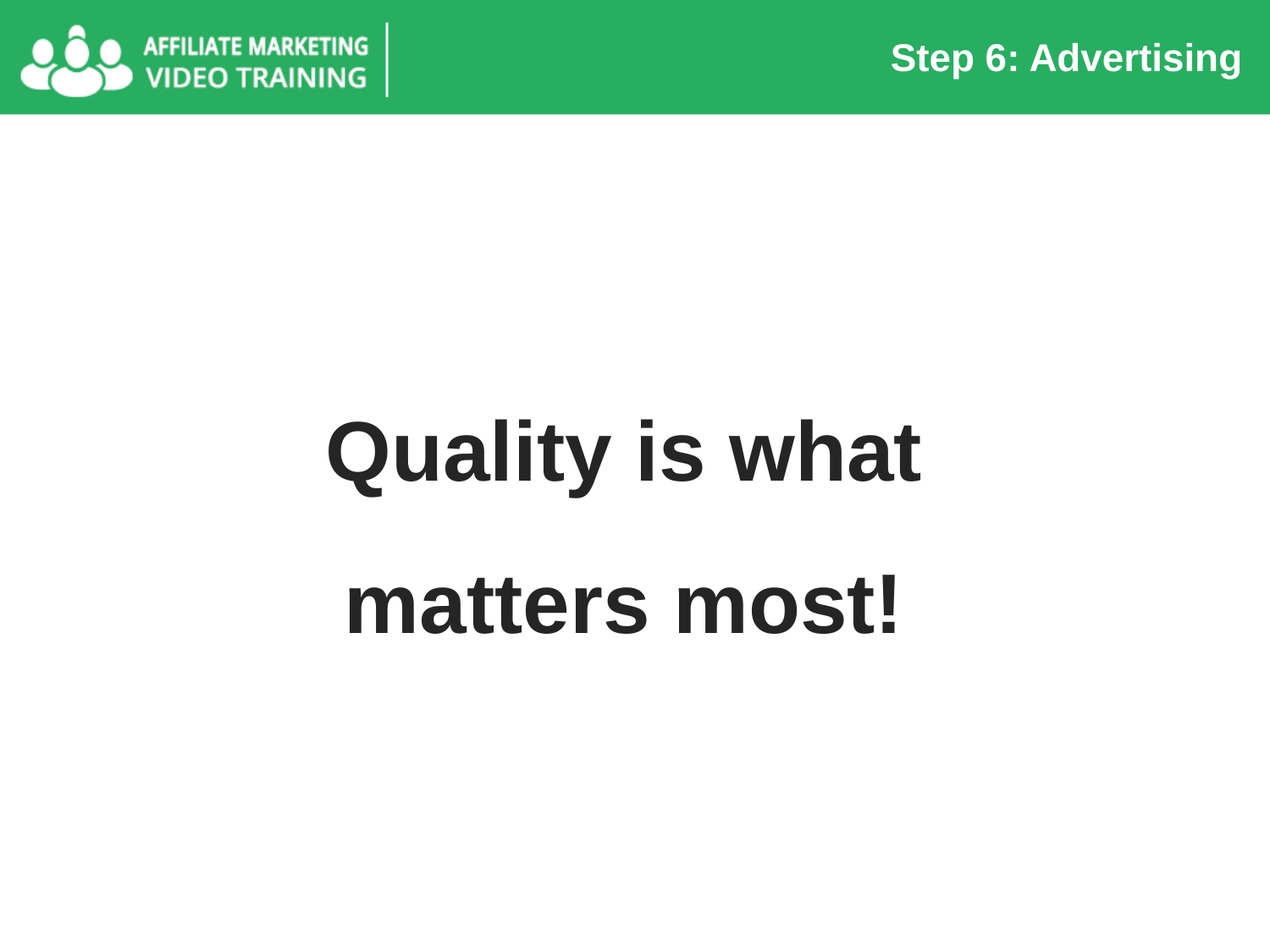

Step 6: Advertising
Quality is what matters most!